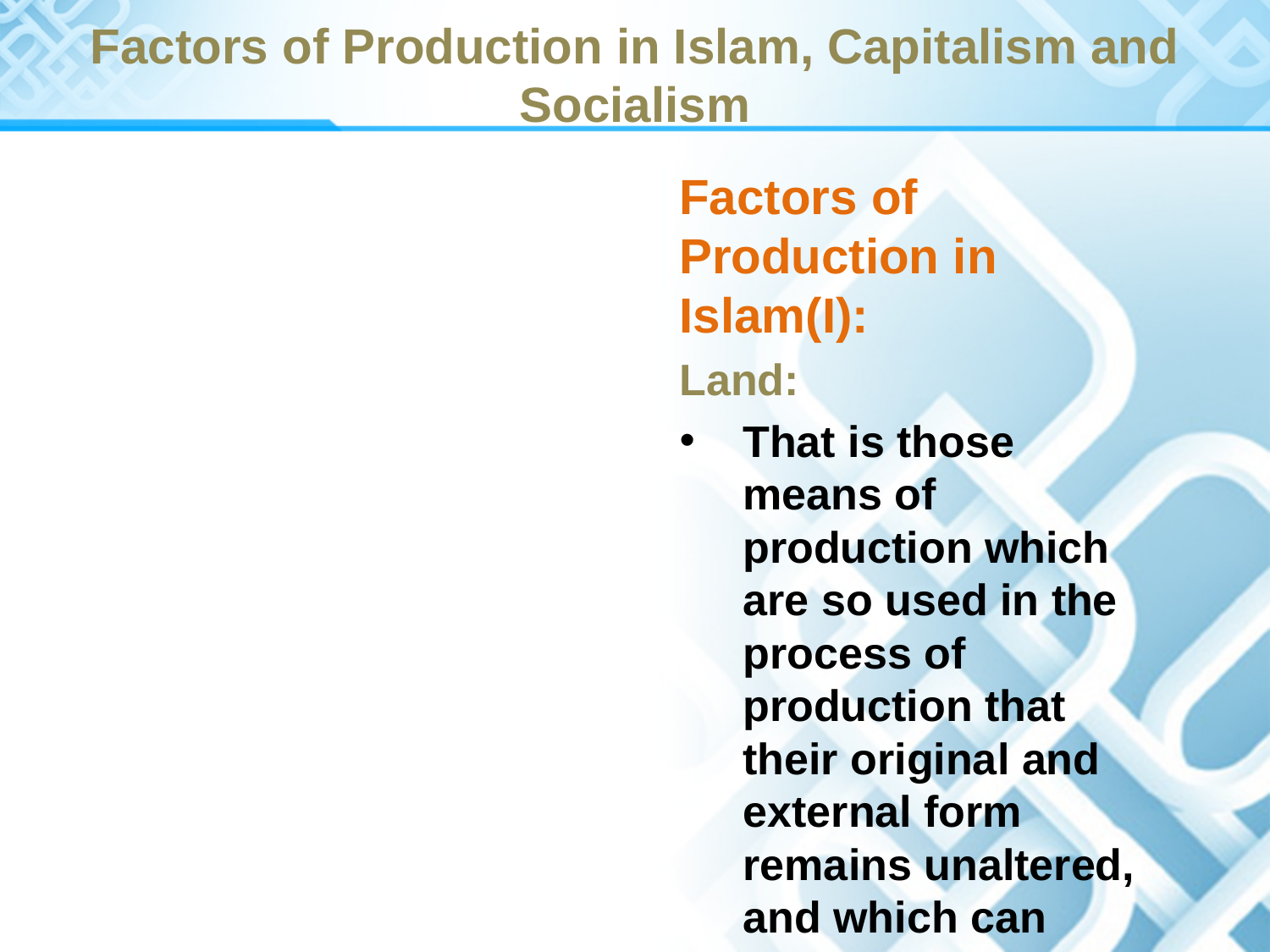

Factors of Production in Islam, Capitalism and Socialism
Factors of Production in Islam(I):
Land:
That is those means of production which are so used in the process of production that their original and external form remains unaltered, and which can hence be leased so
Compensation = Rental